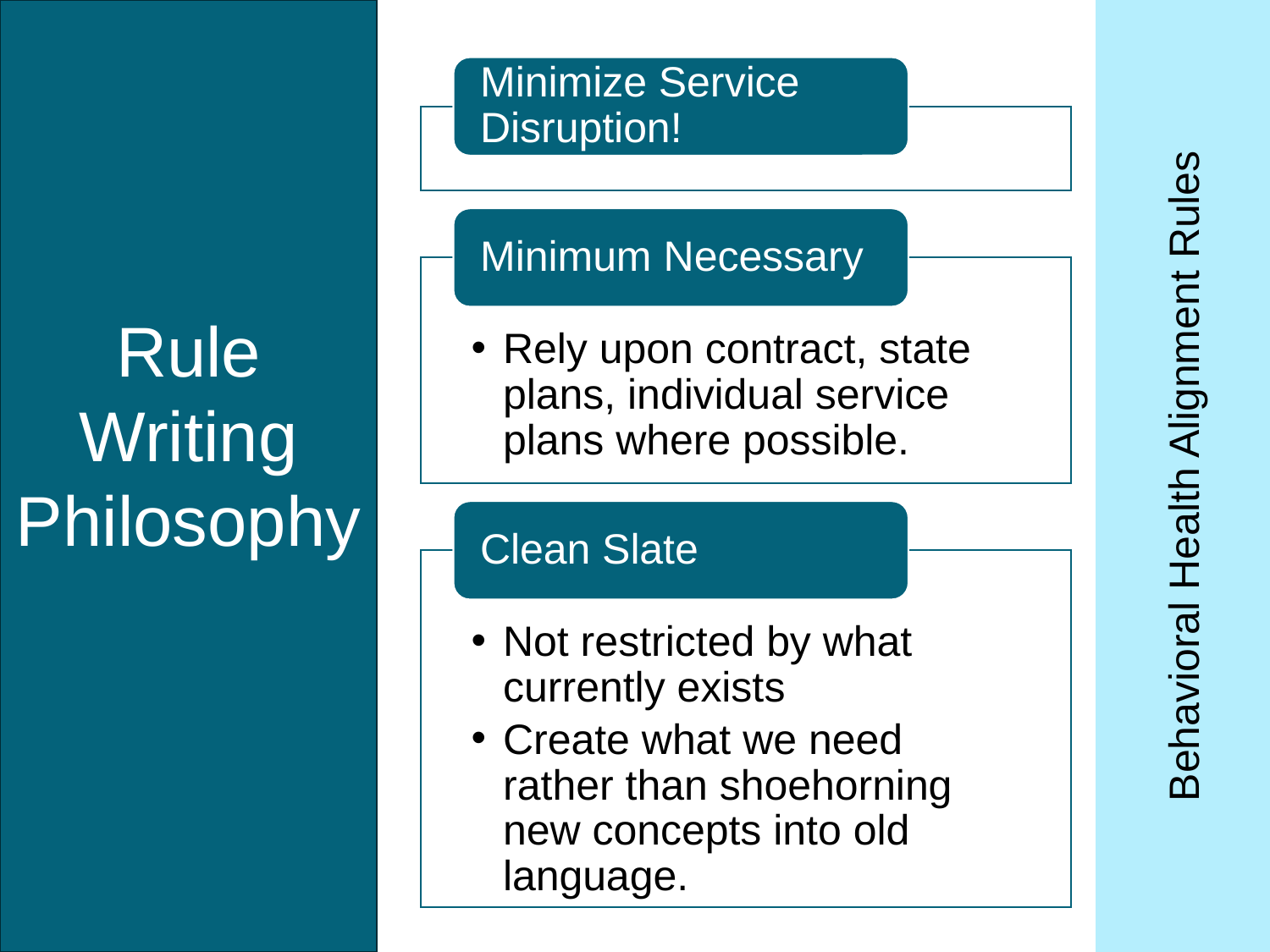

Rule Writing Philosophy

Minimize Service Disruption!
Rely upon contract, state plans, individual service plans where possible.
Minimum Necessary
Not restricted by what currently exists
Create what we need rather than shoehorning new concepts into old language.
Clean Slate
Behavioral Health Alignment Rules